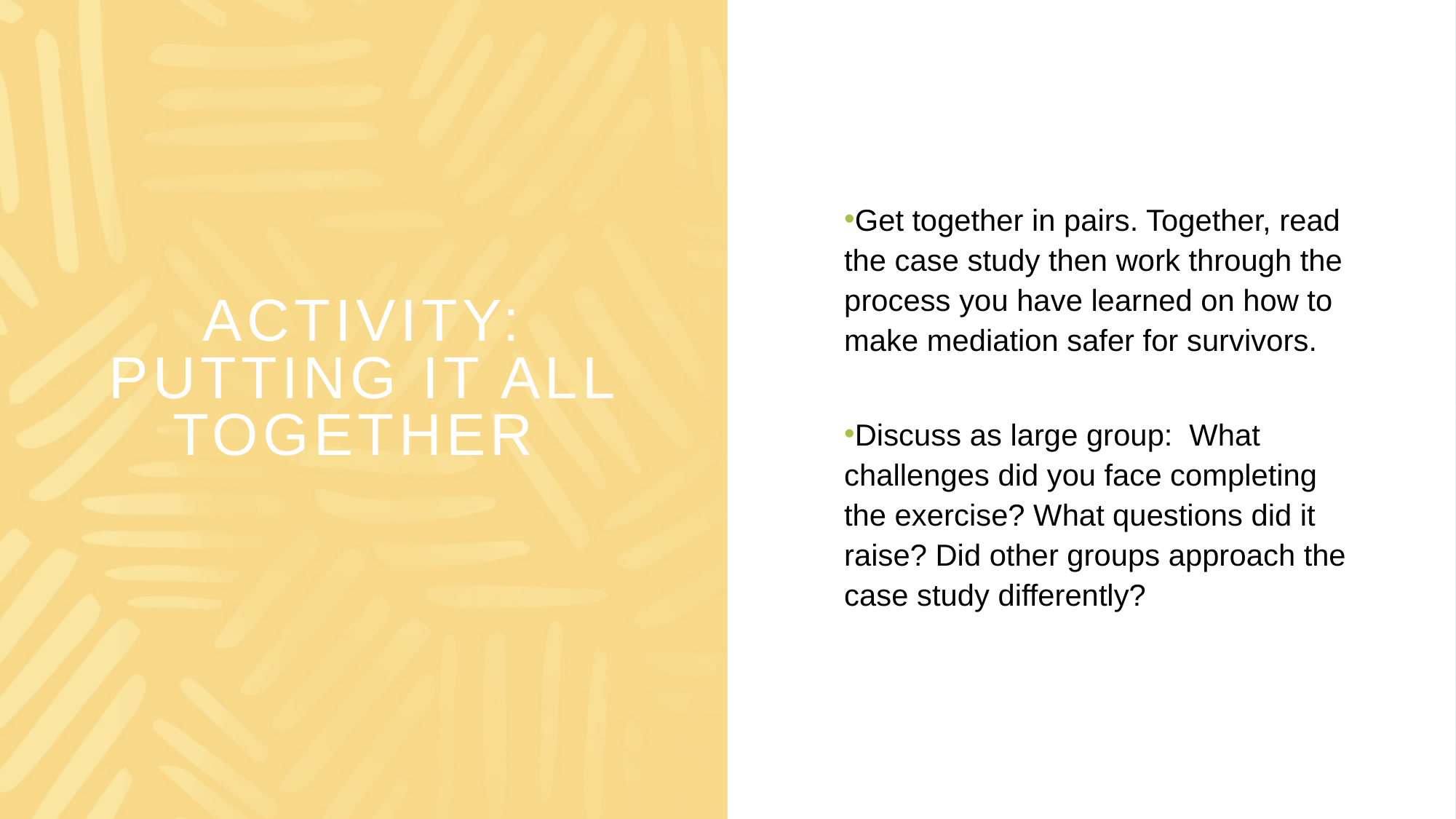

Get together in pairs. Together, read the case study then work through the process you have learned on how to make mediation safer for survivors.
Discuss as large group:  What challenges did you face completing the exercise? What questions did it raise? Did other groups approach the case study differently?
# Activity: Putting it all together